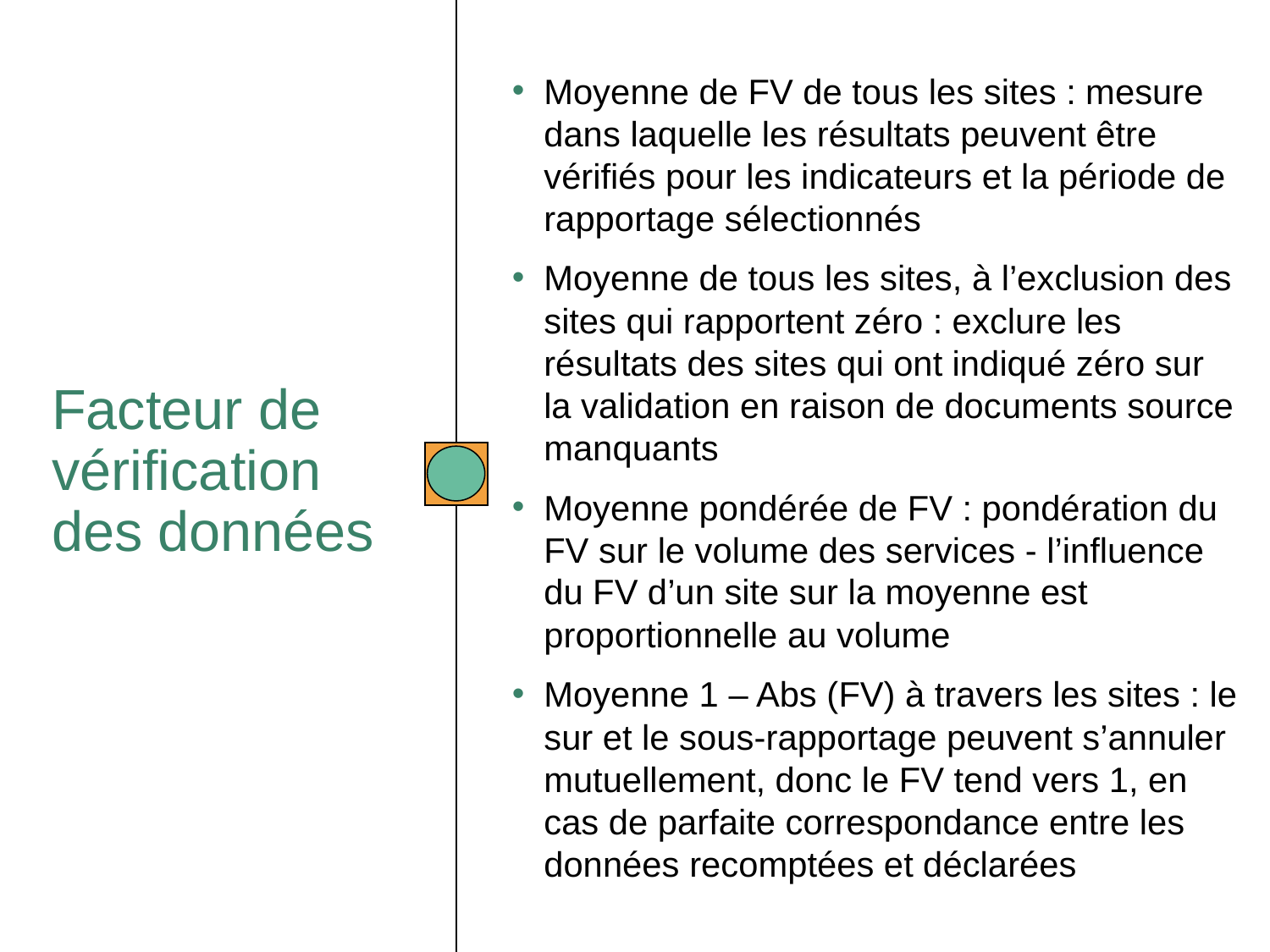

Moyenne de FV de tous les sites : mesure dans laquelle les résultats peuvent être vérifiés pour les indicateurs et la période de rapportage sélectionnés
Moyenne de tous les sites, à l’exclusion des sites qui rapportent zéro : exclure les résultats des sites qui ont indiqué zéro sur la validation en raison de documents source manquants
Moyenne pondérée de FV : pondération du FV sur le volume des services - l’influence du FV d’un site sur la moyenne est proportionnelle au volume
Moyenne 1 – Abs (FV) à travers les sites : le sur et le sous-rapportage peuvent s’annuler mutuellement, donc le FV tend vers 1, en cas de parfaite correspondance entre les données recomptées et déclarées

Facteur de vérification des données